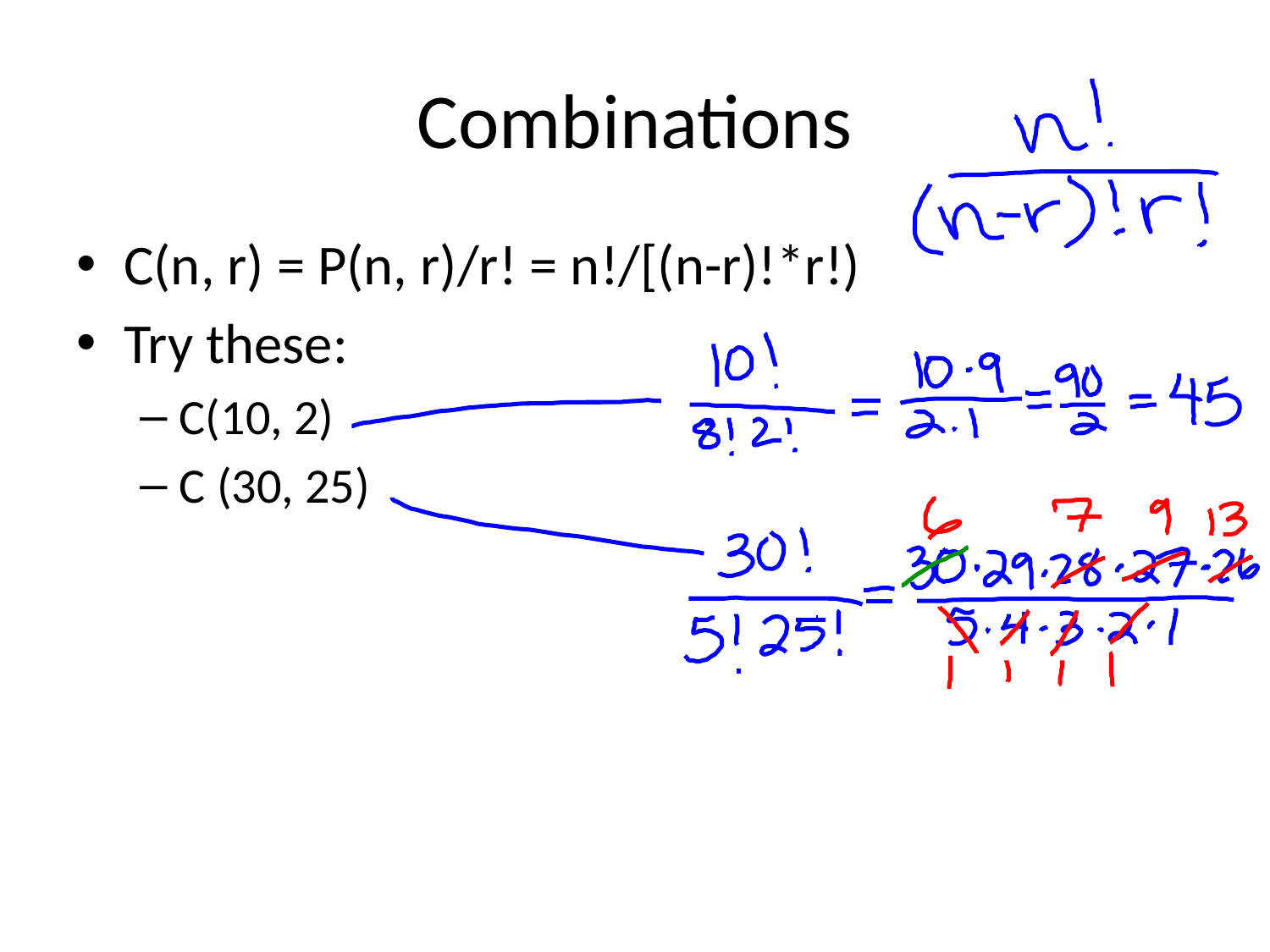

# Combinations

C(n, r) = P(n, r)/r! = n!/[(n-r)!*r!)
Try these:
C(10, 2)
C (30, 25)